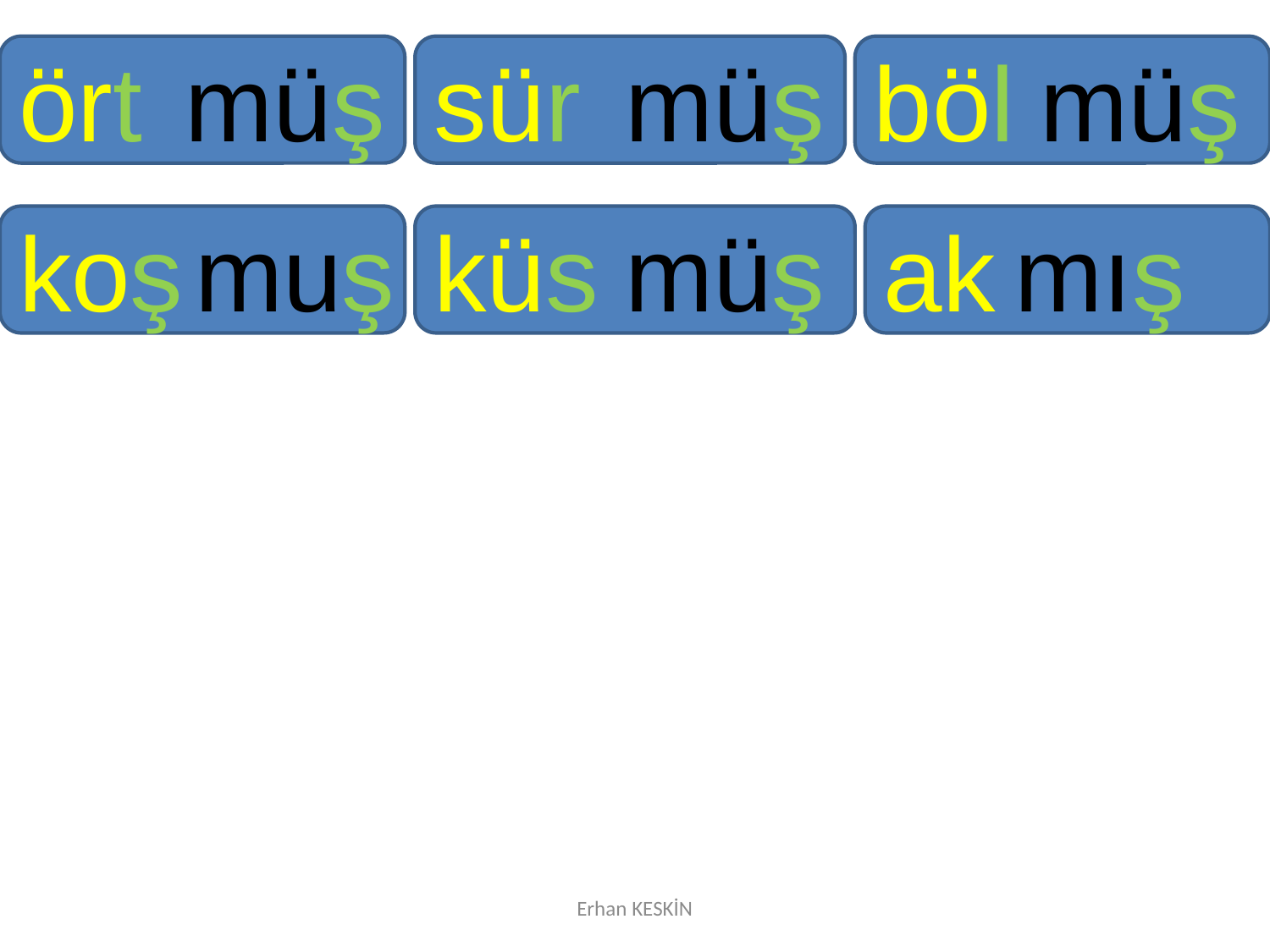

ört

müş
sür
müş
böl
müş
koş

muş
küs
müş
ak
mış
Erhan KESKİN